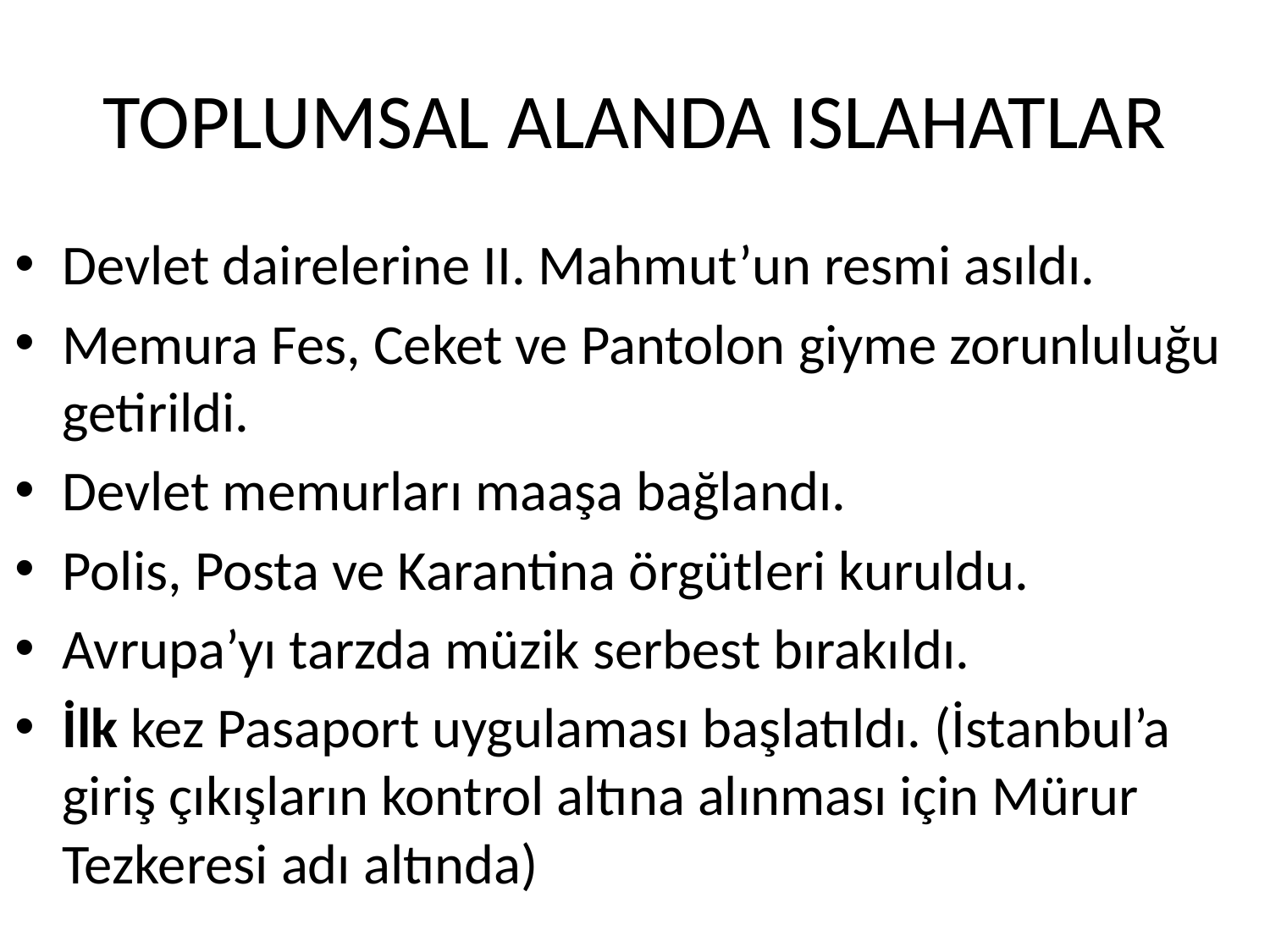

# TOPLUMSAL ALANDA ISLAHATLAR
Devlet dairelerine II. Mahmut’un resmi asıldı.
Memura Fes, Ceket ve Pantolon giyme zorunluluğu getirildi.
Devlet memurları maaşa bağlandı.
Polis, Posta ve Karantina örgütleri kuruldu.
Avrupa’yı tarzda müzik serbest bırakıldı.
İlk kez Pasaport uygulaması başlatıldı. (İstanbul’a giriş çıkışların kontrol altına alınması için Mürur Tezkeresi adı altında)